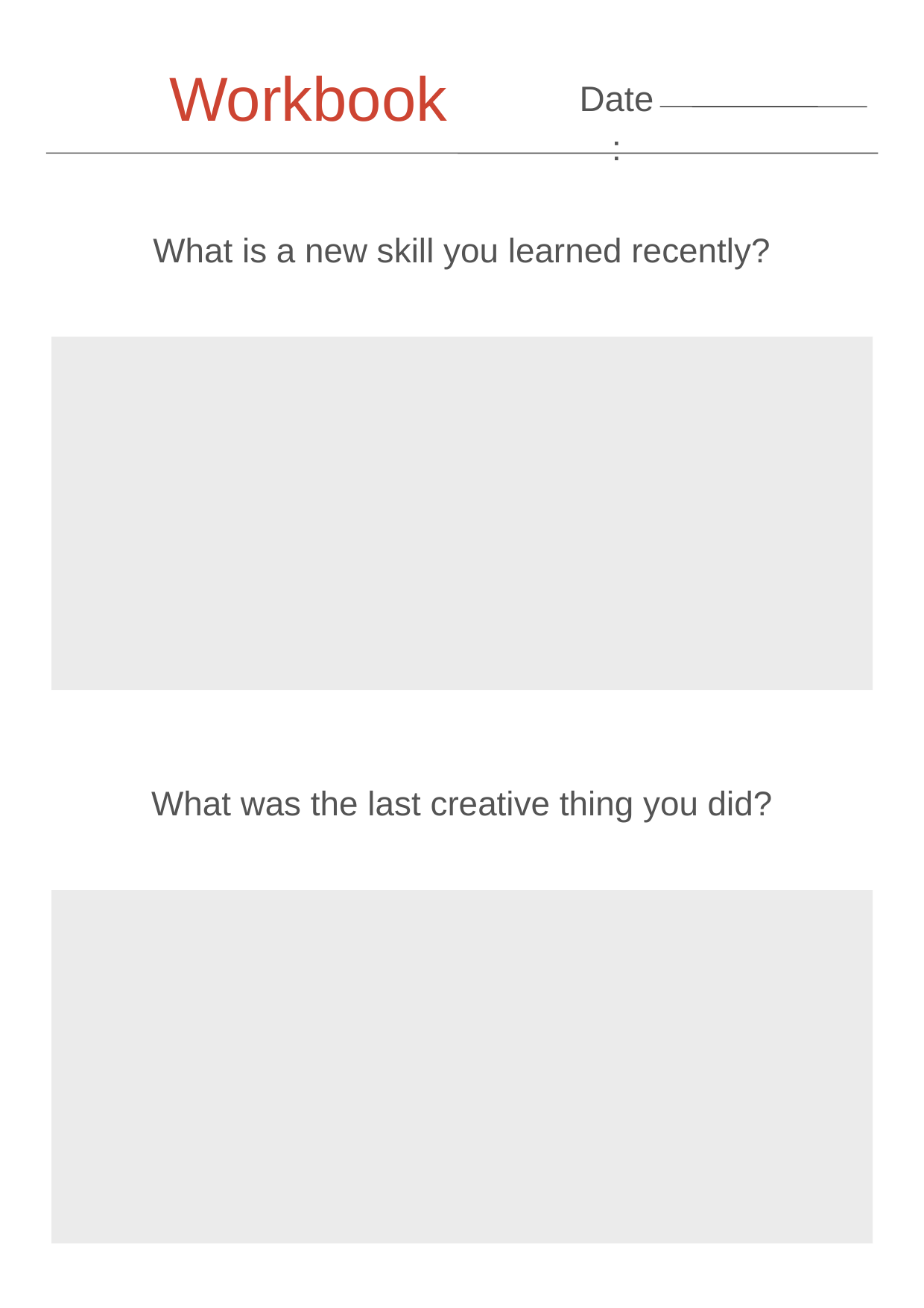

Workbook
Date:

What is a new skill you learned recently?

What was the last creative thing you did?